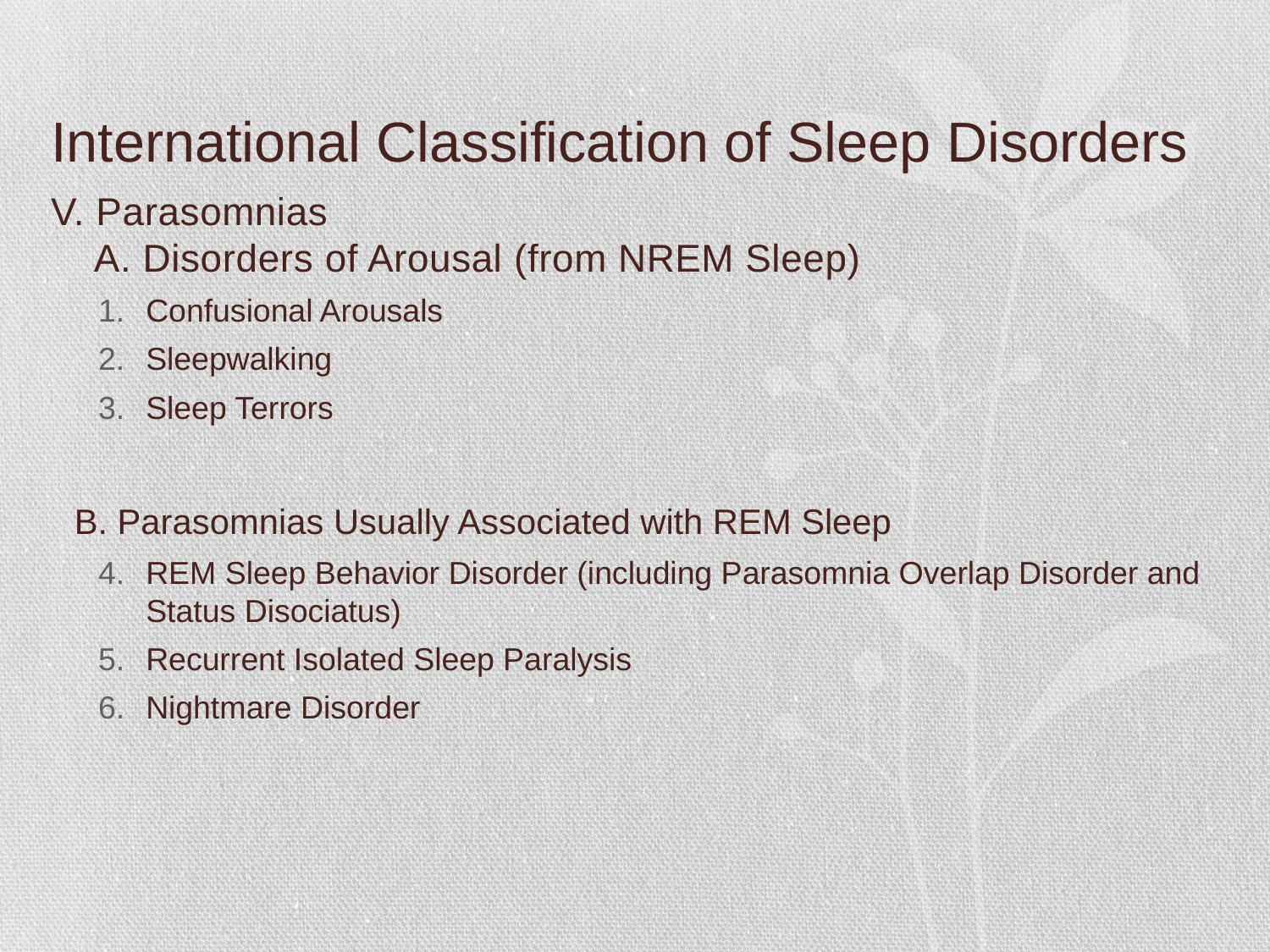

# International Classification of Sleep Disorders
V. Parasomnias
    A. Disorders of Arousal (from NREM Sleep)
Confusional Arousals
Sleepwalking
Sleep Terrors

B. Parasomnias Usually Associated with REM Sleep
REM Sleep Behavior Disorder (including Parasomnia Overlap Disorder and Status Disociatus)
Recurrent Isolated Sleep Paralysis
Nightmare Disorder